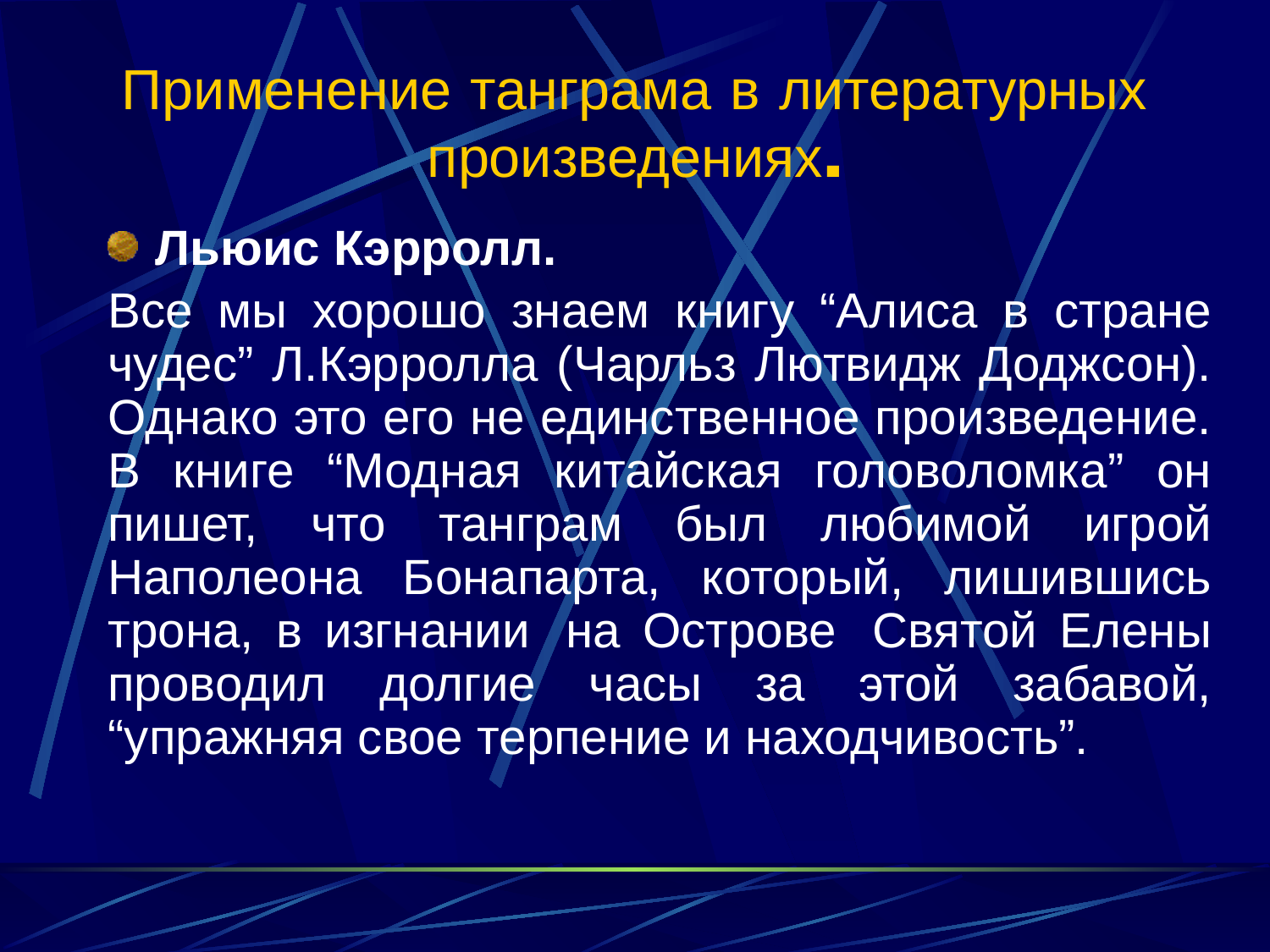

# Применение танграма в литературных произведениях.
Льюис Кэрролл.
Все мы хорошо знаем книгу “Алиса в стране чудес” Л.Кэрролла (Чарльз Лютвидж Доджсон). Однако это его не единственное произведение. В книге “Модная китайская головоломка” он пишет, что танграм был любимой игрой Наполеона Бонапарта, который, лишившись трона, в изгнании  на Острове  Святой Елены проводил долгие часы за этой забавой, “упражняя свое терпение и находчивость”.